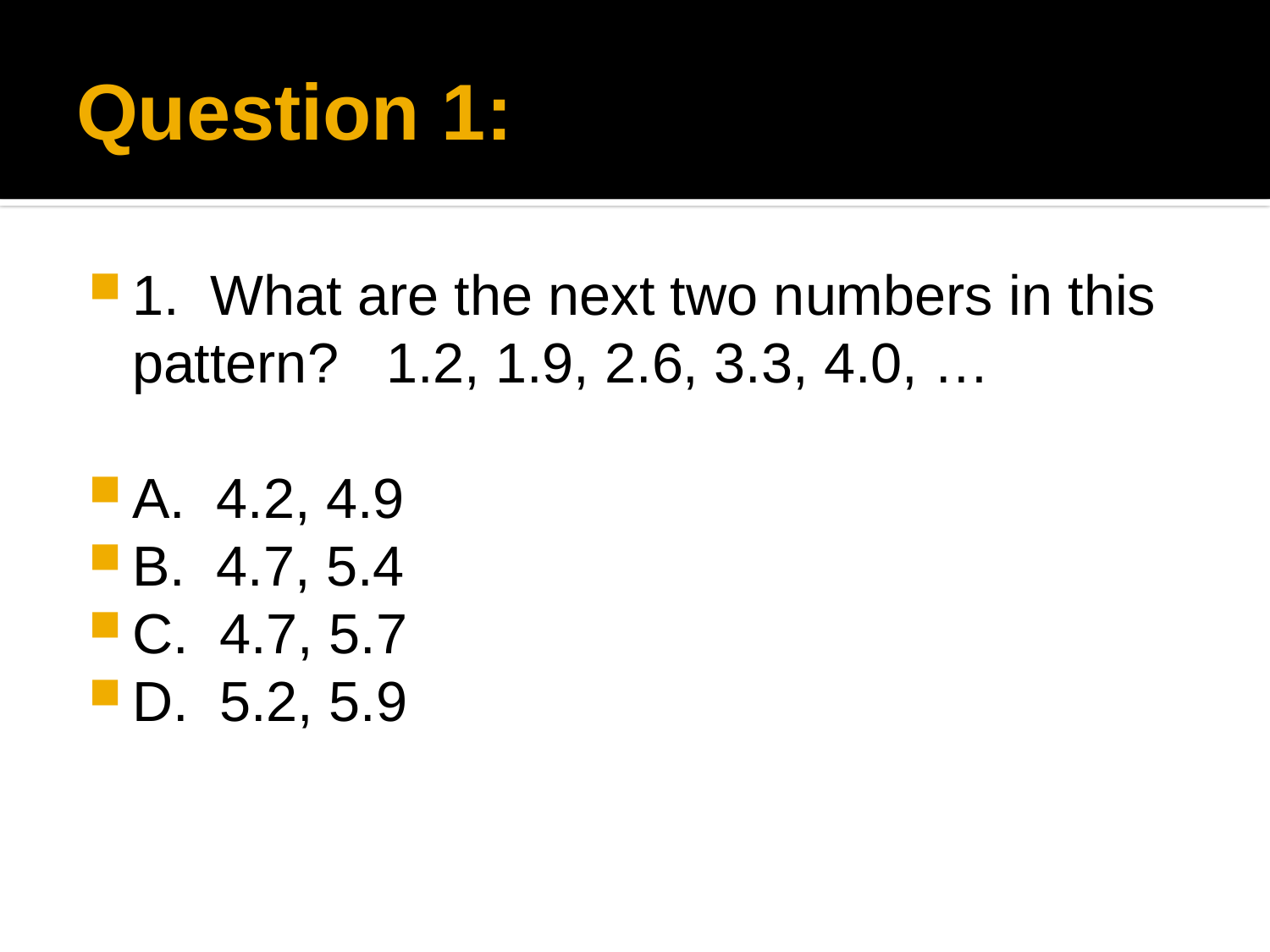

# Question 1:
1.  What are the next two numbers in this pattern?	1.2, 1.9, 2.6, 3.3, 4.0, …

A.  4.2, 4.9
B.  4.7, 5.4
C.  4.7, 5.7
D.  5.2, 5.9